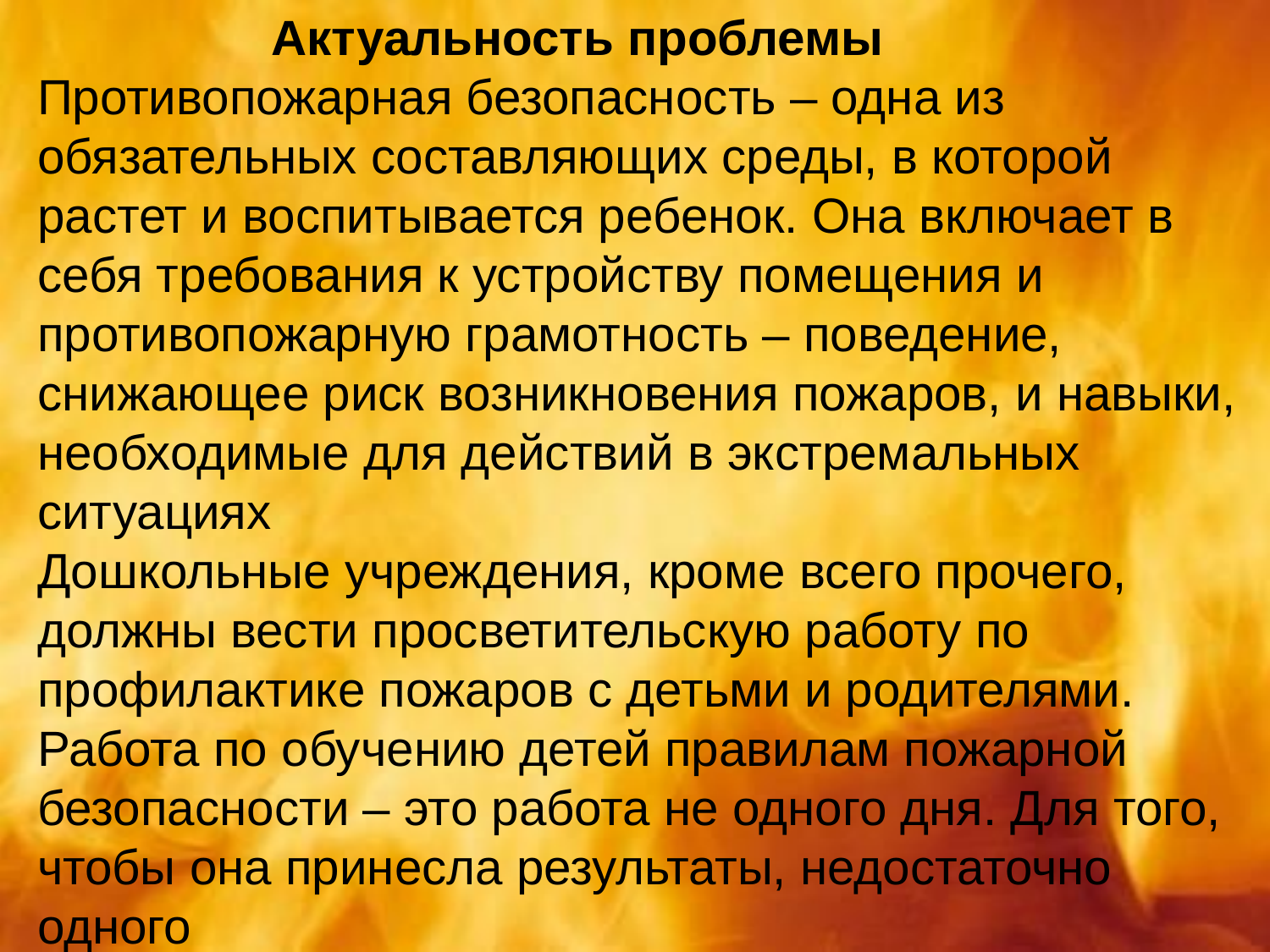

Актуальность проблемы
Противопожарная безопасность – одна из обязательных составляющих среды, в которой растет и воспитывается ребенок. Она включает в себя требования к устройству помещения и противопожарную грамотность – поведение, снижающее риск возникновения пожаров, и навыки, необходимые для действий в экстремальных ситуациях
Дошкольные учреждения, кроме всего прочего, должны вести просветительскую работу по профилактике пожаров с детьми и родителями.
Работа по обучению детей правилам пожарной безопасности – это работа не одного дня. Для того, чтобы она принесла результаты, недостаточно одного
занятия или беседы с детьми. Работа должна быть систематической..